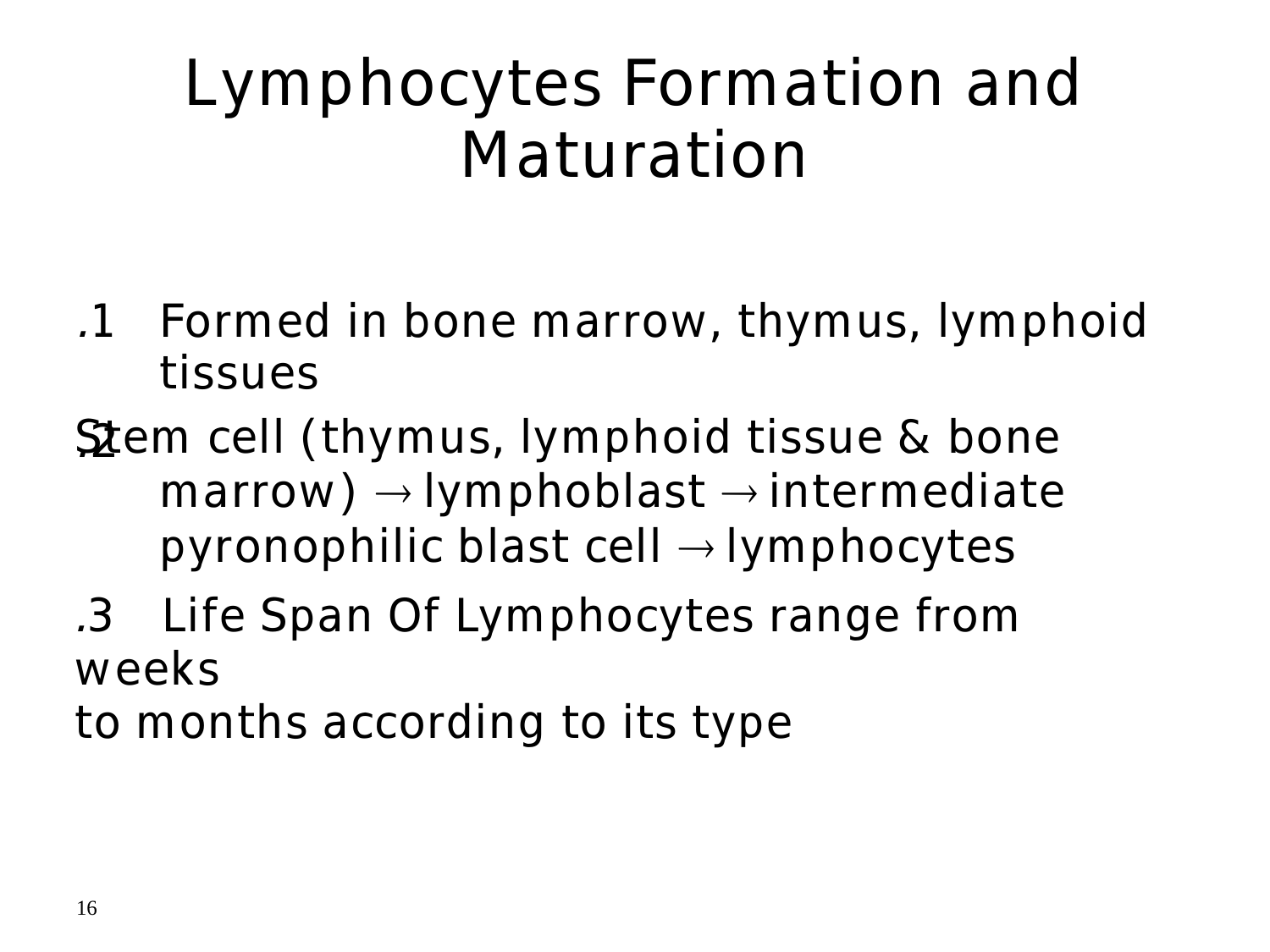

# Lymphocytes Formation and Maturation
.1	Formed in bone marrow, thymus, lymphoid tissues
Stem cell (thymus, lymphoid tissue & bone marrow) → lymphoblast → intermediate pyronophilic blast cell → lymphocytes
.3	Life Span Of Lymphocytes range from weeks
to months according to its type
.2
16